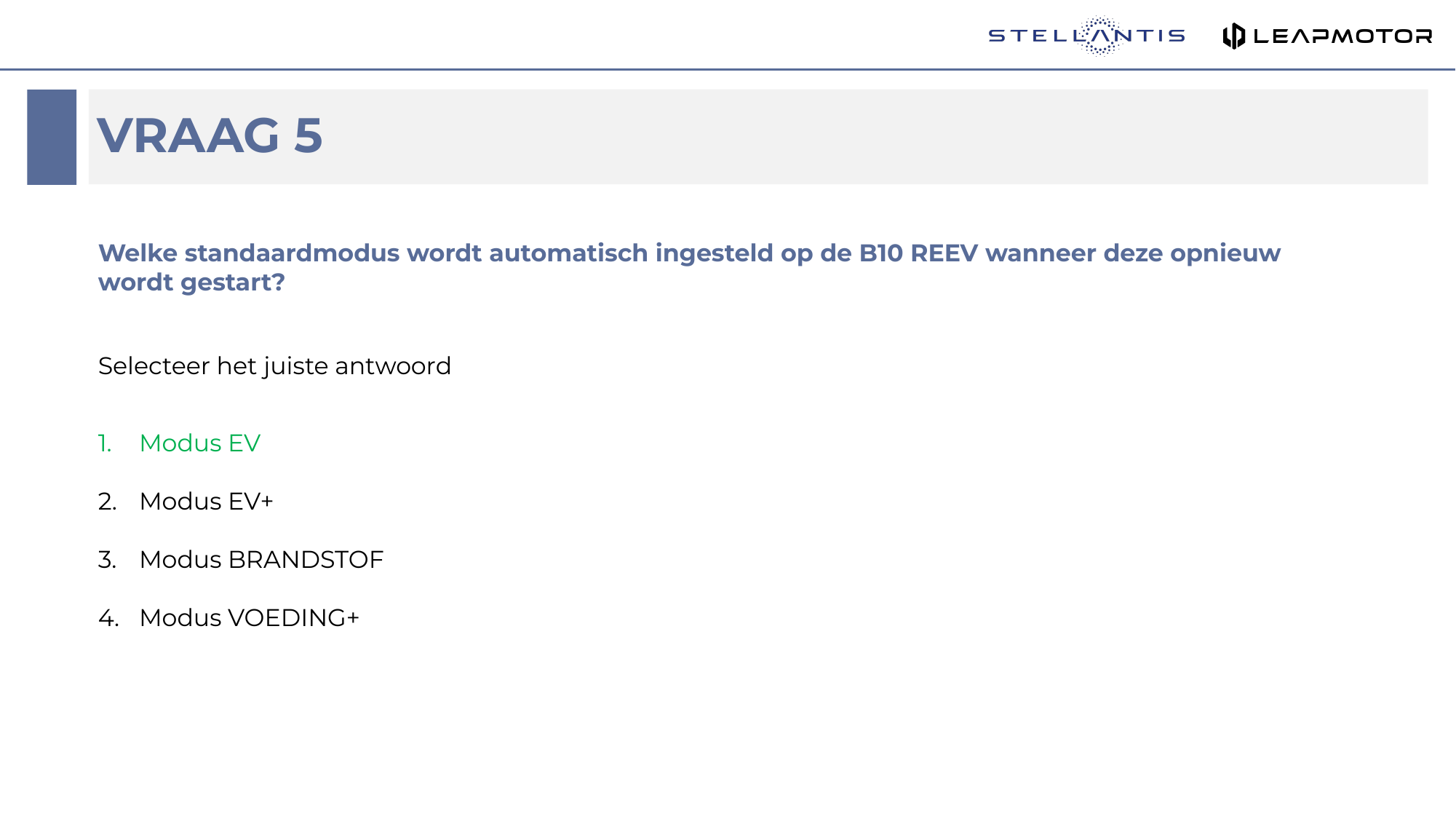

# Vraag 5
Welke standaardmodus wordt automatisch ingesteld op de B10 REEV wanneer deze opnieuw wordt gestart?

Selecteer het juiste antwoord
Modus EV

Modus EV+

Modus BRANDSTOF

Modus VOEDING+